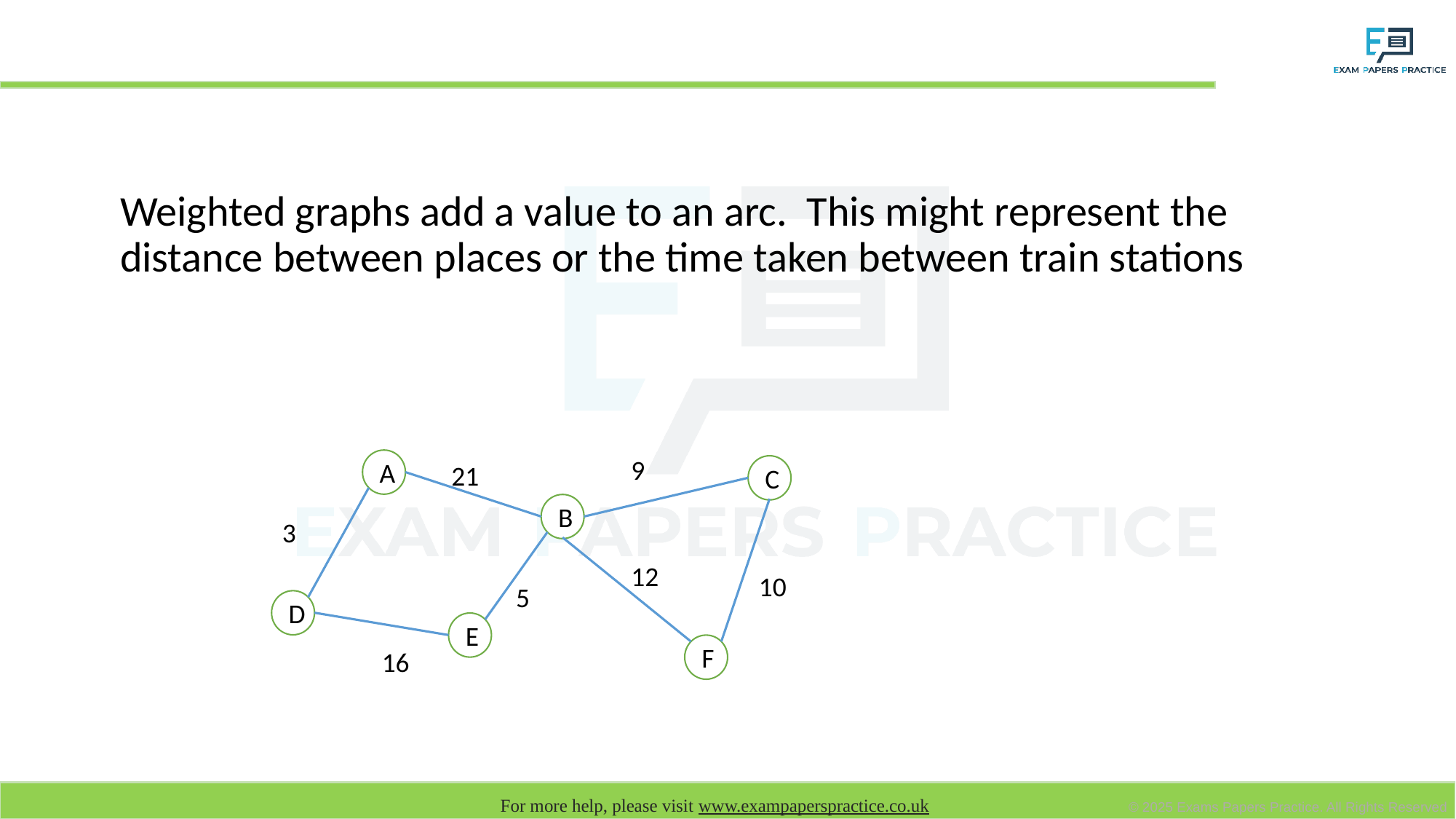

# Weighted graph
Weighted graphs add a value to an arc.  This might represent the distance between places or the time taken between train stations
9
A
21
C
B
3
12
10
5
D
E
F
16